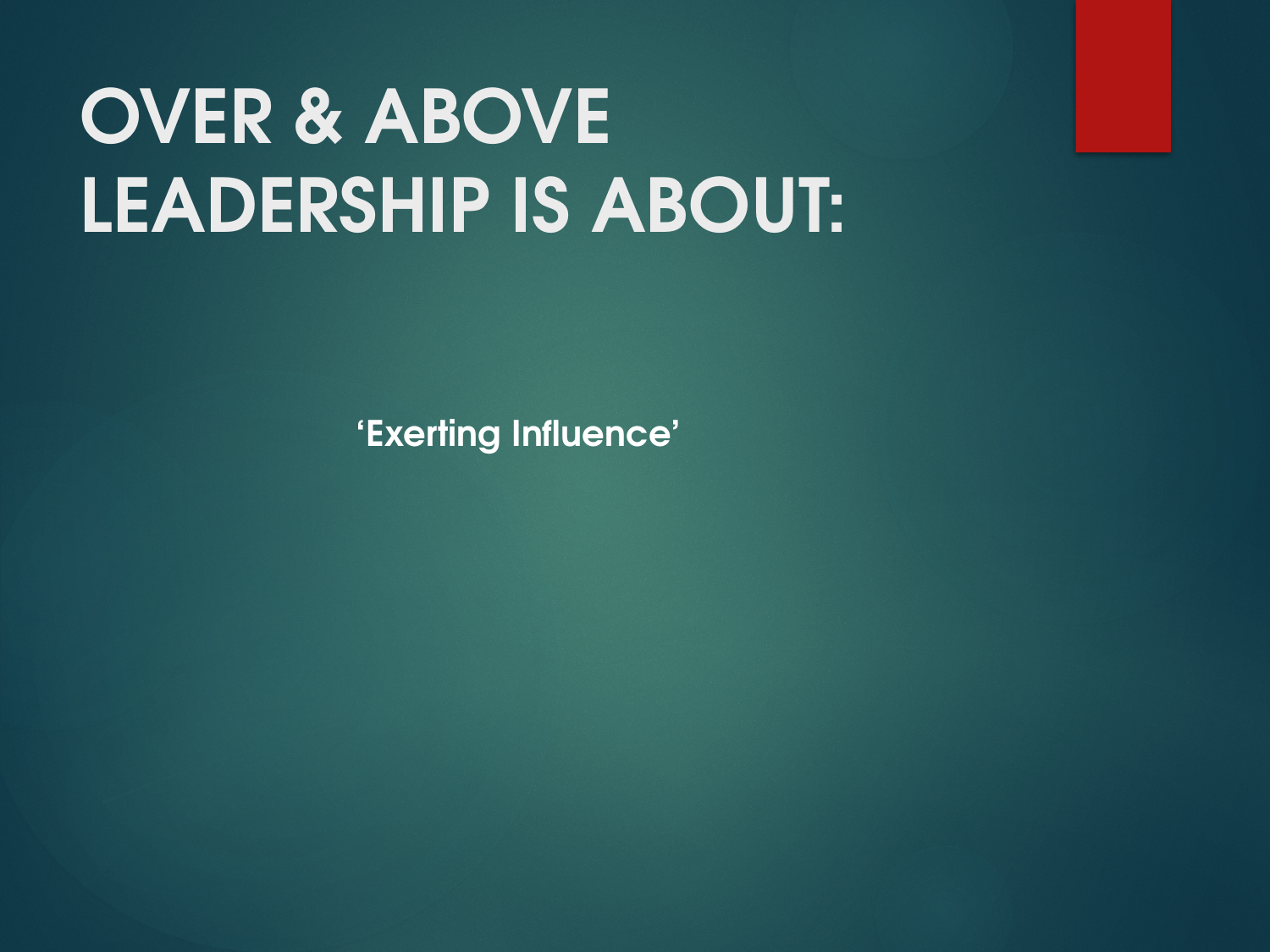

# OVER & ABOVE LEADERSHIP IS ABOUT:

                       ‘Exerting Influence’